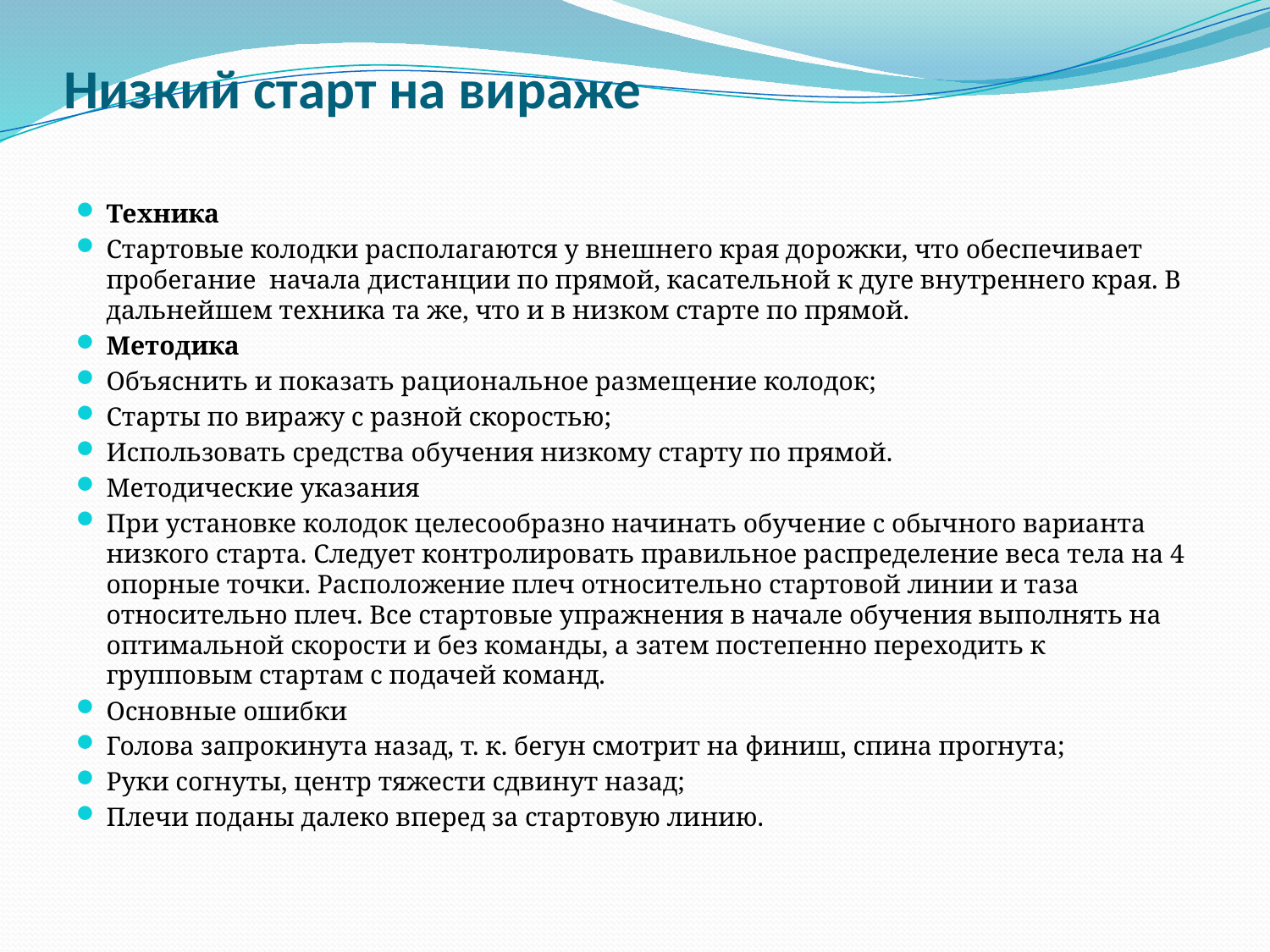

# Низкий старт на вираже

Техника
Стартовые колодки располагаются у внешнего края до­рожки, что обеспечивает пробегание  начала дистанции по прямой, касательной к дуге внутреннего края. В дальнейшем техника та же, что и в низком старте по прямой.
Методика
Объяснить и показать рациональное размещение колодок;
Старты по виражу с разной скоростью;
Использовать средства обучения низкому старту по прямой.
Методические указания
При установке колодок целесообразно начинать обуче­ние с обычного варианта низкого старта. Следует контролировать правильное распределение веса тела на 4 опорные точки. Расположение плеч относительно стартовой линии и таза относительно плеч. Все стартовые упражнения в начале обучения выполнять на оптимальной скорости и без коман­ды, а затем постепенно переходить к групповым стартам с подачей команд.
Основные ошибки
Голова запрокинута назад, т. к. бегун смотрит на финиш, спина прогнута;
Руки согнуты, центр тяжести сдвинут назад;
Плечи поданы далеко вперед за стартовую линию.